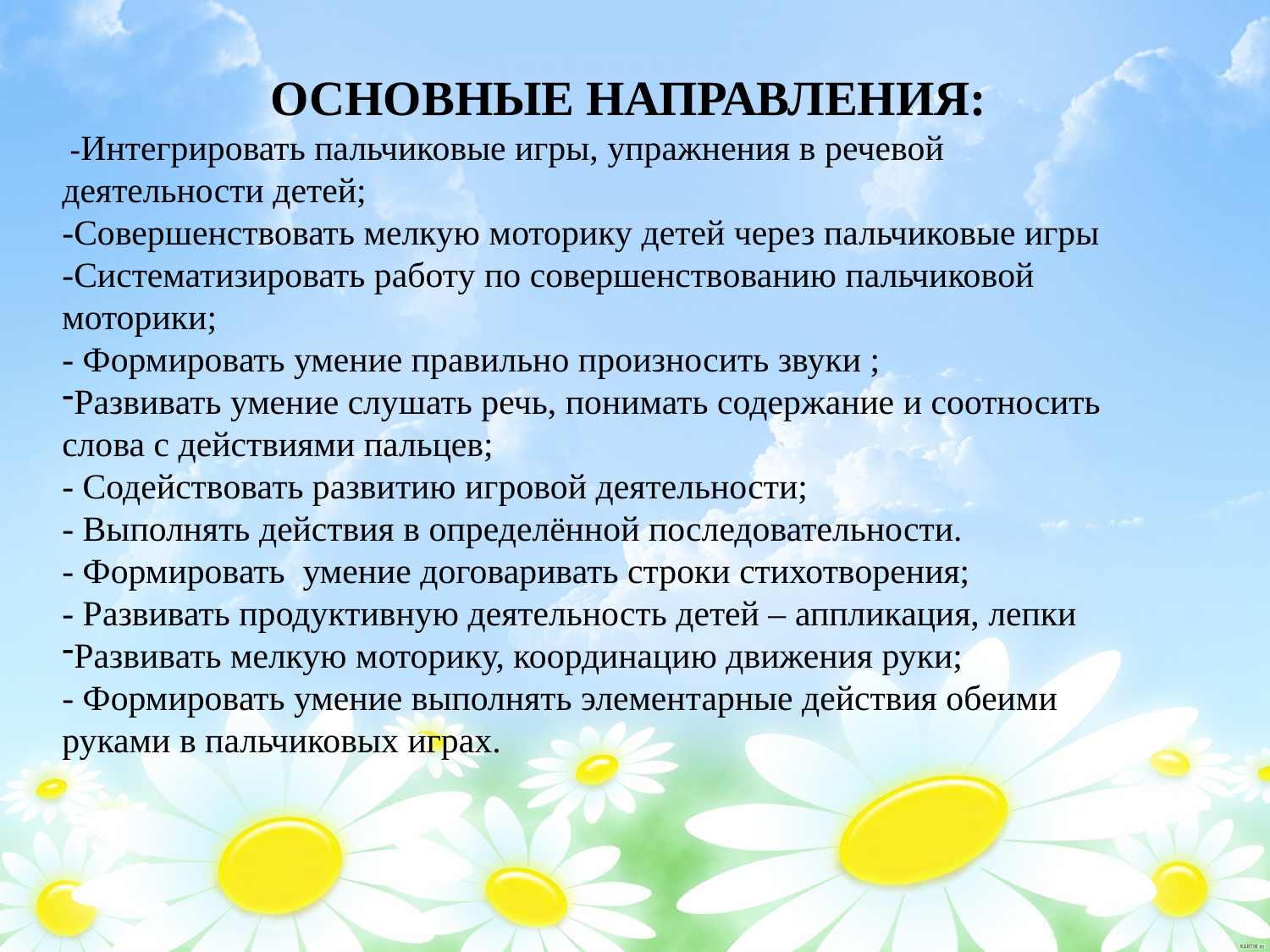

ОСНОВНЫЕ НАПРАВЛЕНИЯ:
 -Интегрировать пальчиковые игры, упражнения в речевой деятельности детей;
-Совершенствовать мелкую моторику детей через пальчиковые игры
-Систематизировать работу по совершенствованию пальчиковой моторики;
- Формировать умение правильно произносить звуки ;
Развивать умение слушать речь, понимать содержание и соотносить слова с действиями пальцев;
- Содействовать развитию игровой деятельности;
- Выполнять действия в определённой последовательности.
- Формировать  умение договаривать строки стихотворения;
- Развивать продуктивную деятельность детей – аппликация, лепки
Развивать мелкую моторику, координацию движения руки;
- Формировать умение выполнять элементарные действия обеими руками в пальчиковых играх.